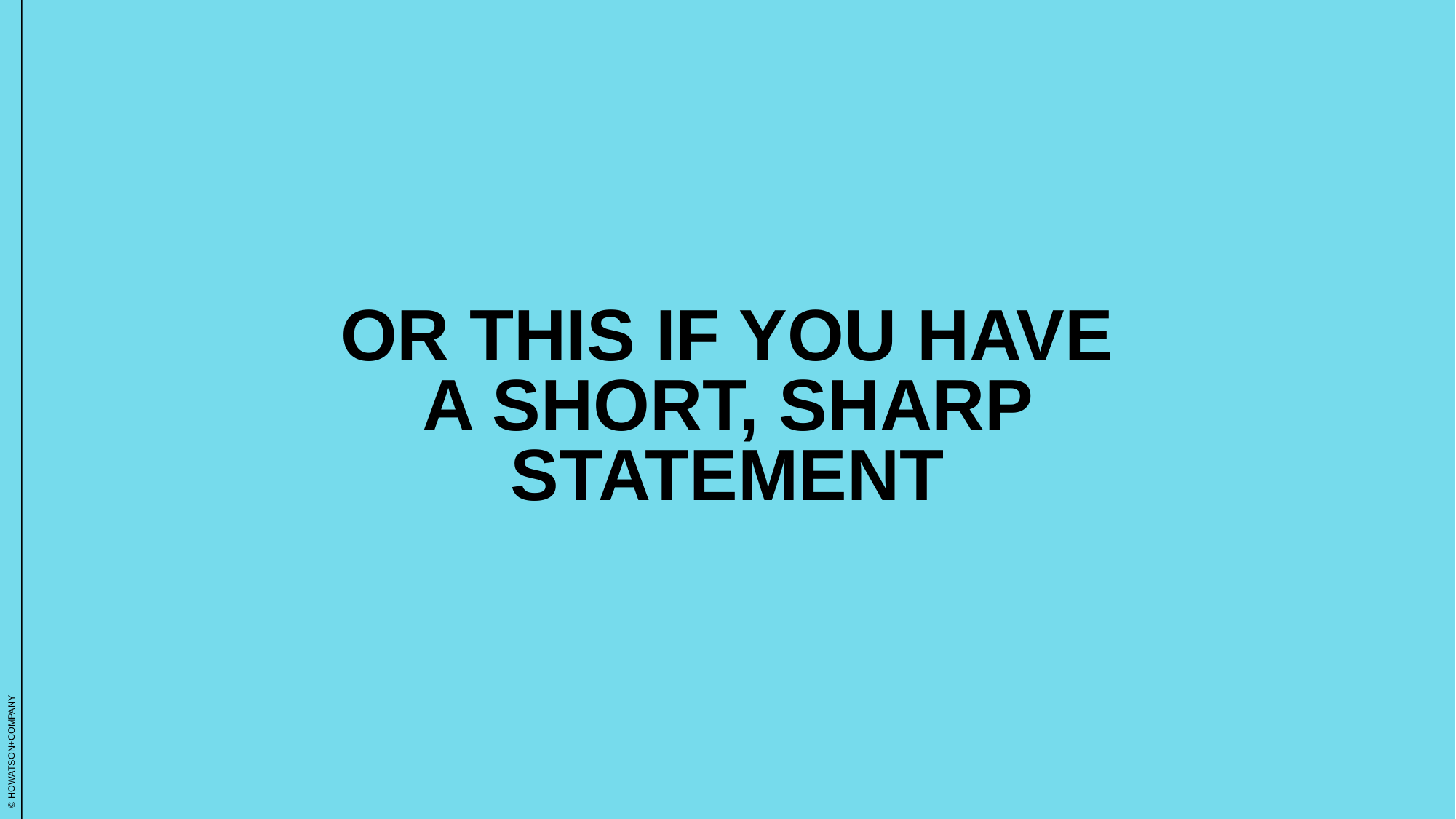

OR THIS IF YOU HAVE A SHORT, SHARP STATEMENT